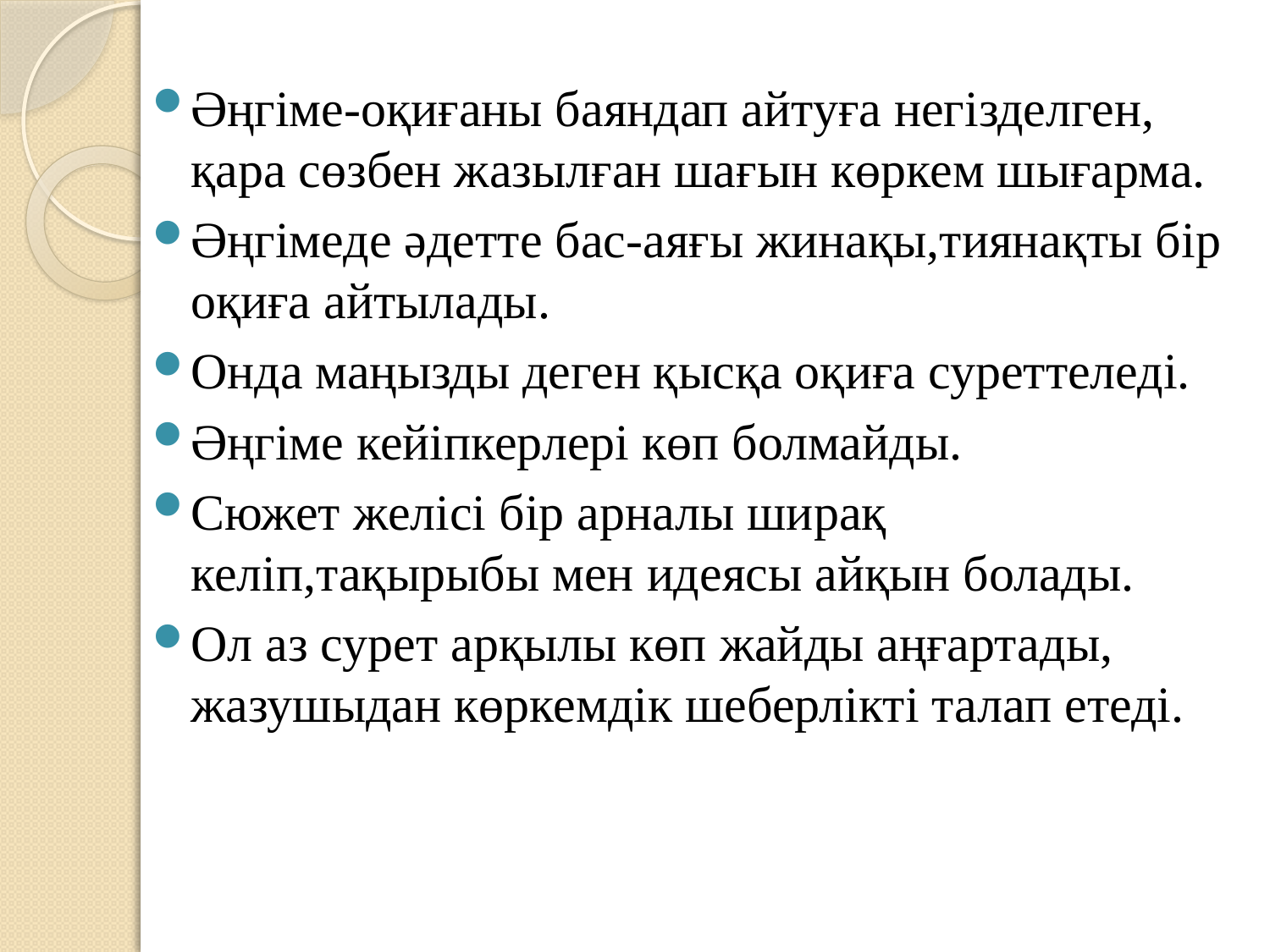

Әңгіме-оқиғаны баяндап айтуға негізделген, қара сөзбен жазылған шағын көркем шығарма.
Әңгімеде әдетте бас-аяғы жинақы,тиянақты бір оқиға айтылады.
Онда маңызды деген қысқа оқиға суреттеледі.
Әңгіме кейіпкерлері көп болмайды.
Сюжет желісі бір арналы ширақ келіп,тақырыбы мен идеясы айқын болады.
Ол аз сурет арқылы көп жайды аңғартады, жазушыдан көркемдік шеберлікті талап етеді.